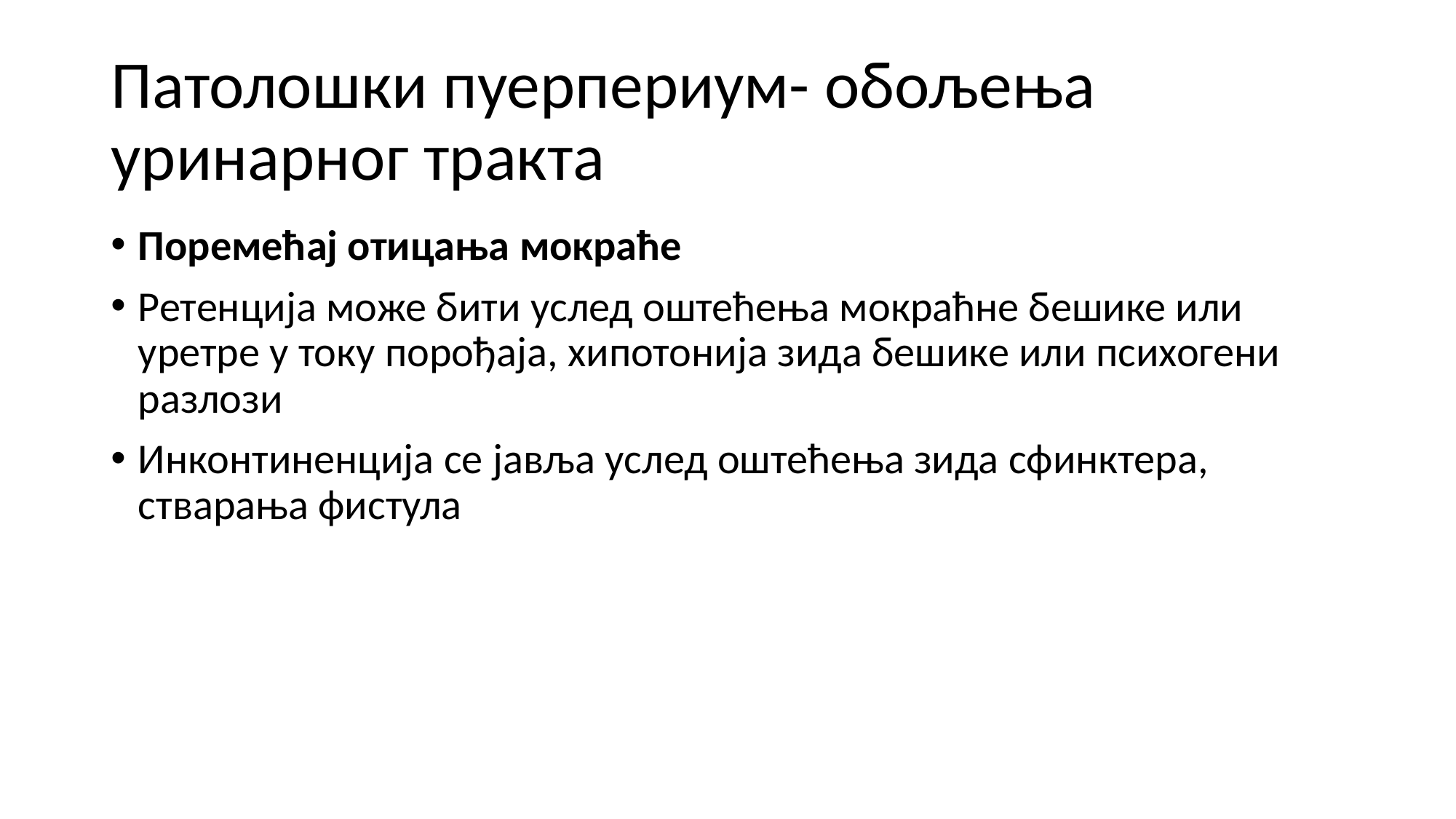

# Патолошки пуерпериум- обољења уринарног тракта
Поремећај отицања мокраће
Ретенција може бити услед оштећења мокраћне бешике или уретре у току порођаја, хипотонија зида бешике или психогени разлози
Инконтиненција се јавља услед оштећења зида сфинктера, стварања фистула